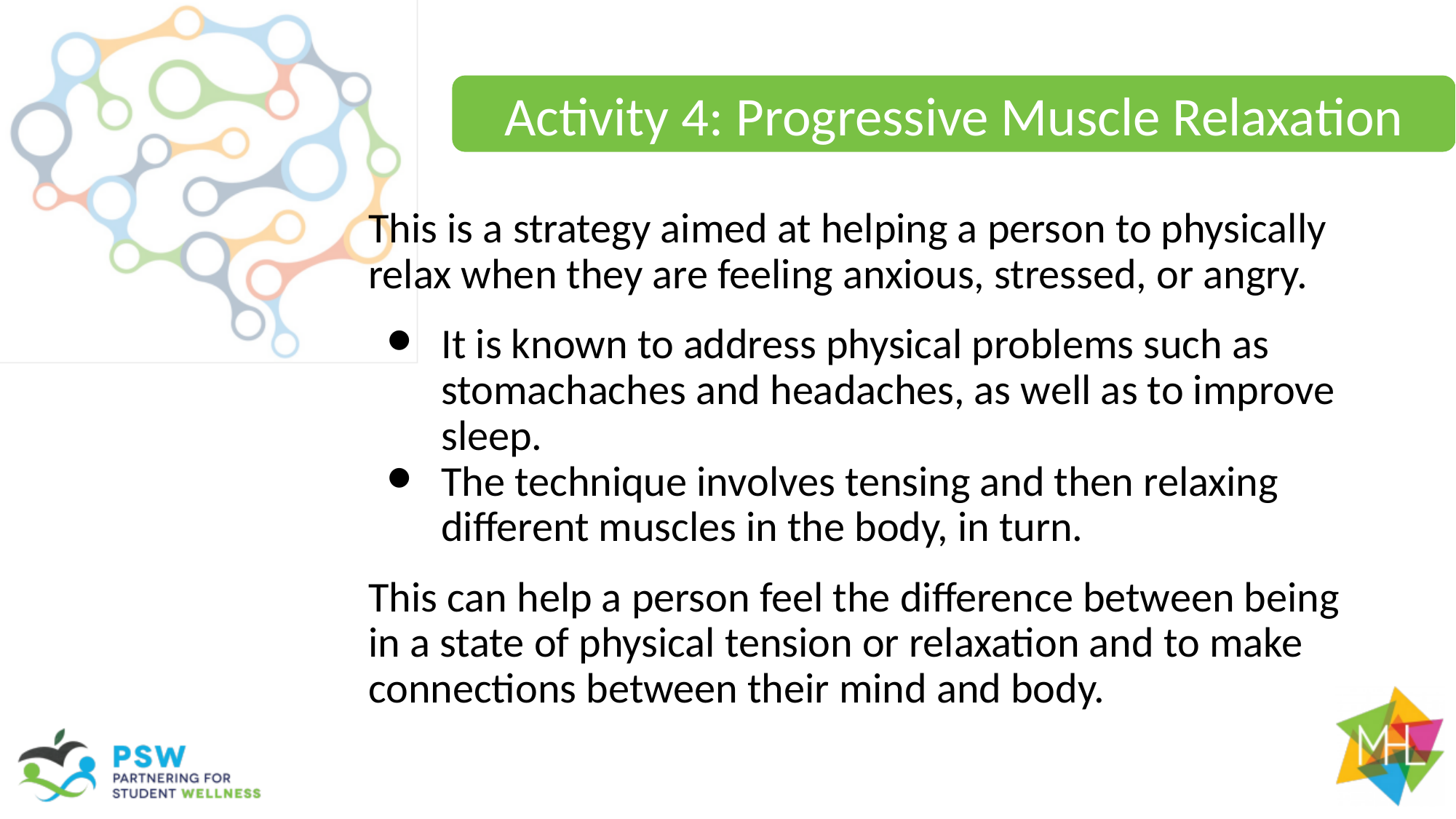

Activity 4: Progressive Muscle Relaxation
This is a strategy aimed at helping a person to physically relax when they are feeling anxious, stressed, or angry.
It is known to address physical problems such as stomachaches and headaches, as well as to improve sleep.
The technique involves tensing and then relaxing different muscles in the body, in turn.
This can help a person feel the difference between being in a state of physical tension or relaxation and to make connections between their mind and body.